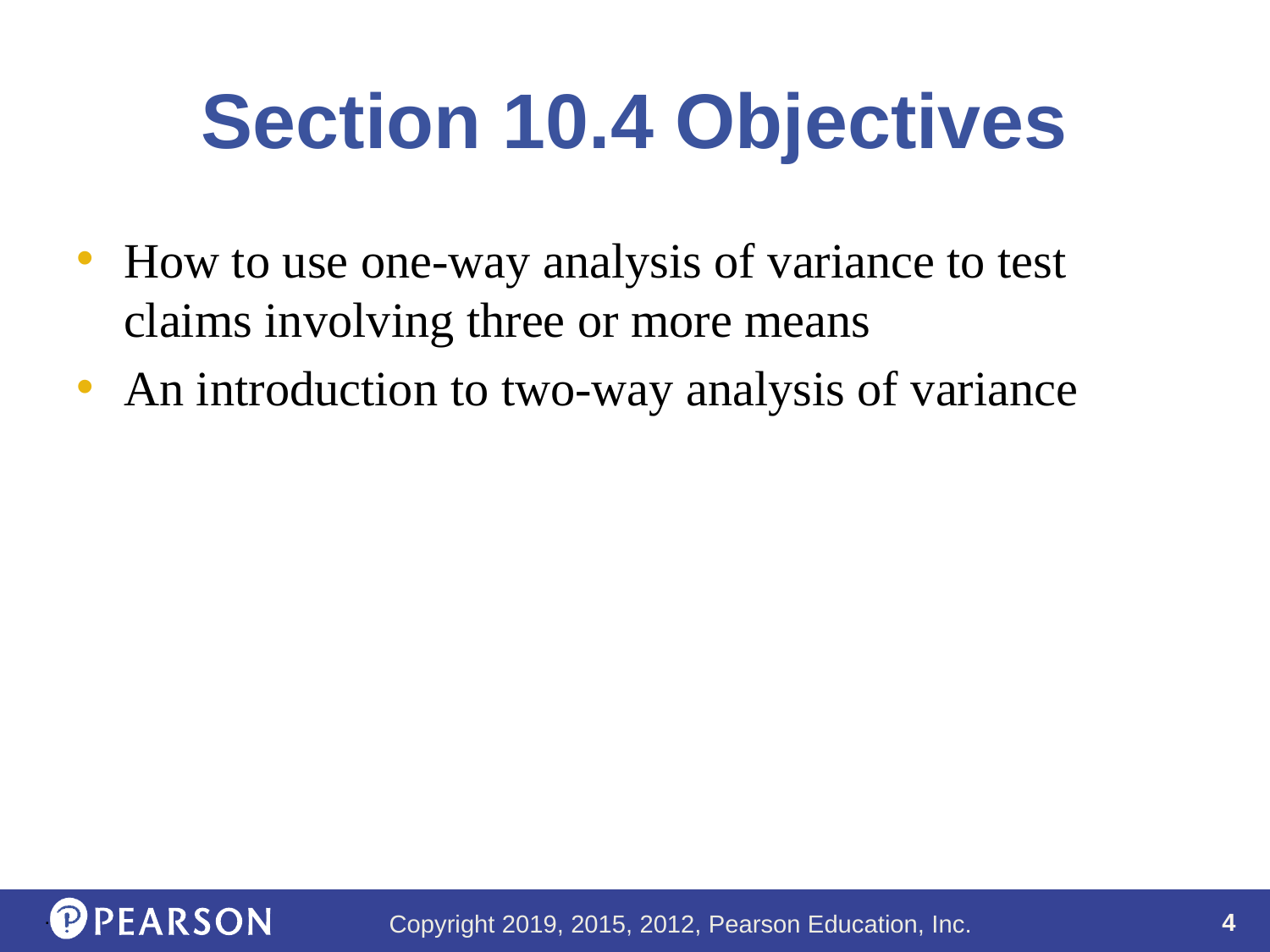

# Section 10.4 Objectives
How to use one-way analysis of variance to test claims involving three or more means
An introduction to two-way analysis of variance
.